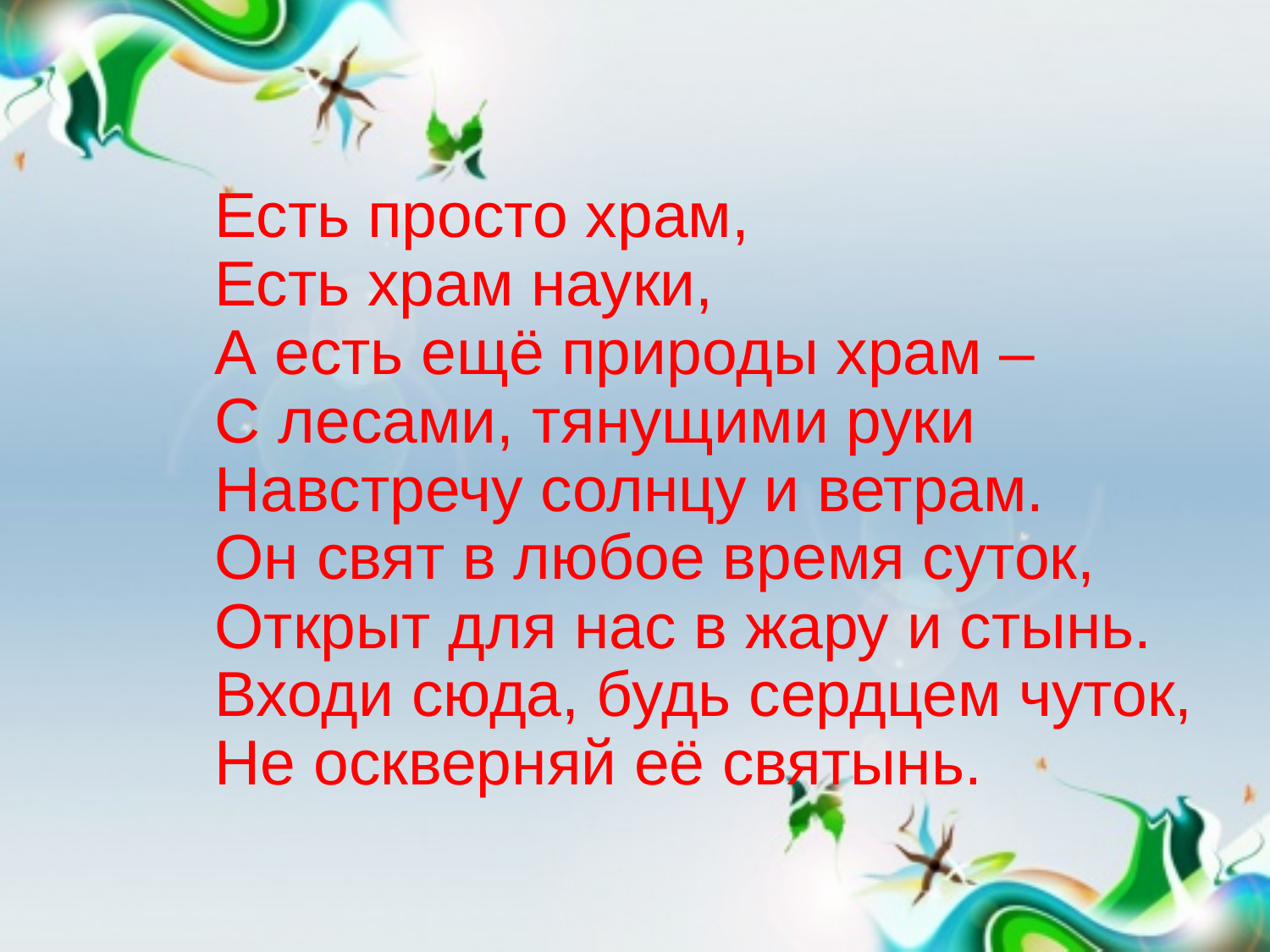

Есть просто храм,
Есть храм науки,
А есть ещё природы храм –
С лесами, тянущими руки
Навстречу солнцу и ветрам.
Он свят в любое время суток,
Открыт для нас в жару и стынь.
Входи сюда, будь сердцем чуток,
Не оскверняй её святынь.